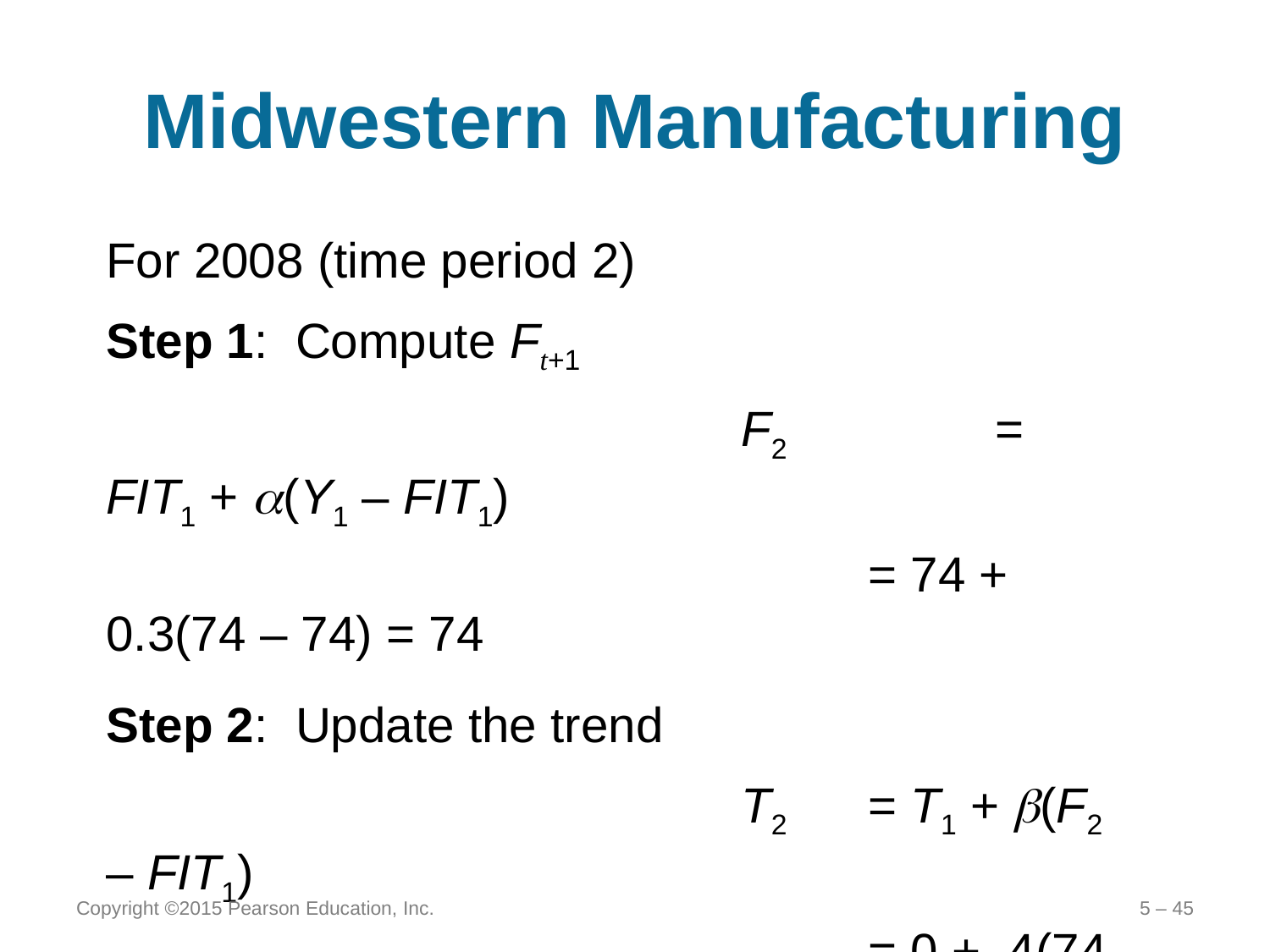

# Midwestern Manufacturing
For 2008 (time period 2)
Step 1:  Compute Ft+1
					F2		= FIT1 + α(Y1 – FIT1)
						= 74 + 0.3(74 – 74) = 74
Step 2:  Update the trend
					T2	= T1 + β(F2 – FIT1)
					 	= 0 + .4(74 – 74) = 0

Copyright ©2015 Pearson Education, Inc.
5 – 45